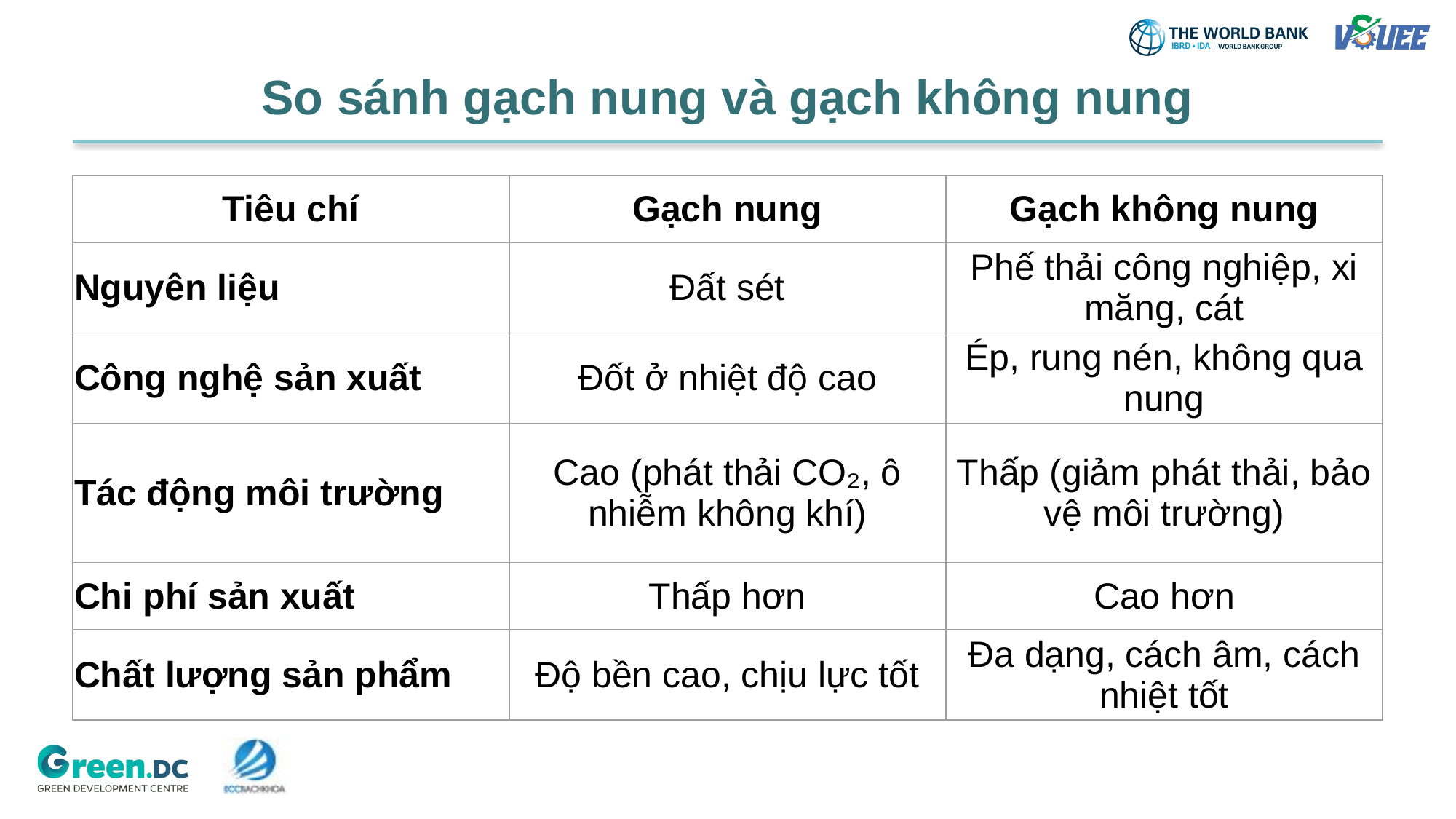

# So sánh gạch nung và gạch không nung
| Tiêu chí | Gạch nung | Gạch không nung |
| --- | --- | --- |
| Nguyên liệu | Đất sét | Phế thải công nghiệp, xi măng, cát |
| Công nghệ sản xuất | Đốt ở nhiệt độ cao | Ép, rung nén, không qua nung |
| Tác động môi trường | Cao (phát thải CO₂, ô nhiễm không khí) | Thấp (giảm phát thải, bảo vệ môi trường) |
| Chi phí sản xuất | Thấp hơn | Cao hơn |
| Chất lượng sản phẩm | Độ bền cao, chịu lực tốt | Đa dạng, cách âm, cách nhiệt tốt |